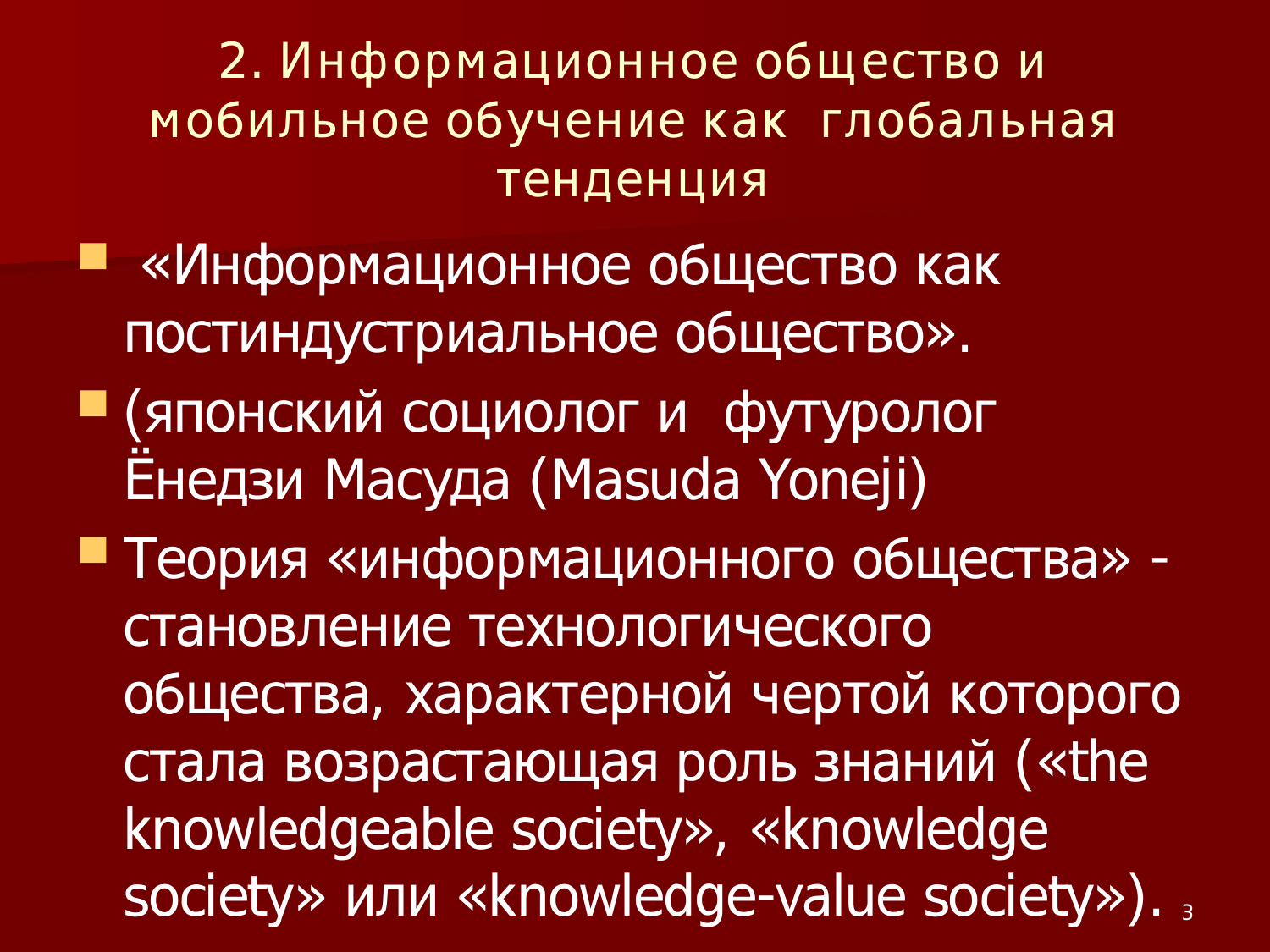

# 2. Информационное общество и мобильное обучение как  глобальная тенденция
 «Информационное общество как постиндустриальное общество».
(японский социолог и  футуролог  Ёнедзи Масуда (Masuda Yoneji)
Теория «информационного общества» - становление технологического  общества, характерной чертой которого стала возрастающая роль знаний («the knowledgeable society», «knowledge  society» или «knowledge-value society»).
3